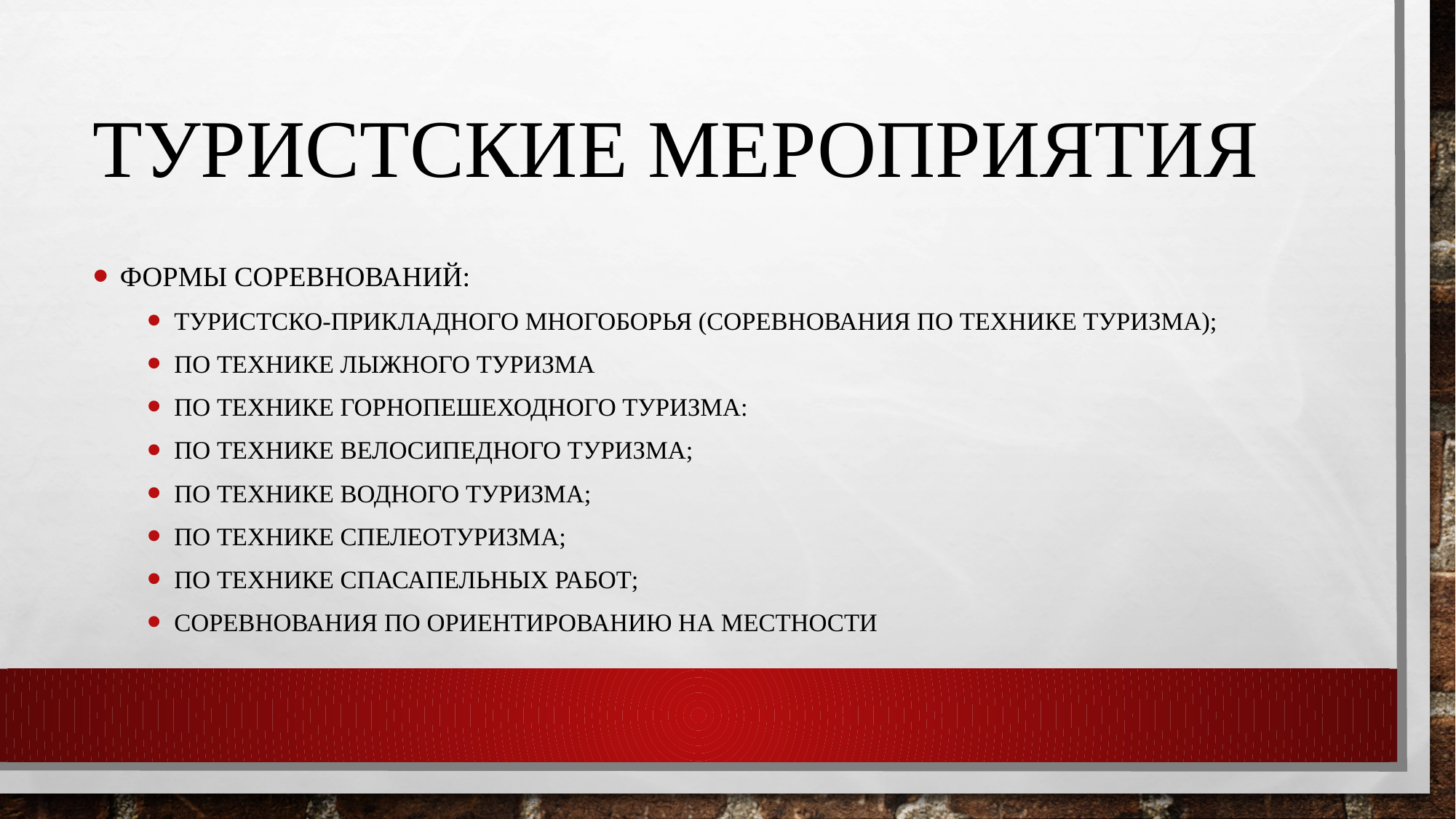

# Туристские мероприятия
Формы соревнований:
туристско-прикладного многоборья (соревнования по технике туризма);
по технике лыжного туризма
по технике горнопешеходного туризма:
по технике велосипедного туризма;
по технике водного туризма;
по технике спелеотуризма;
по технике спасапельных работ;
соревнования по ориентированию на местности